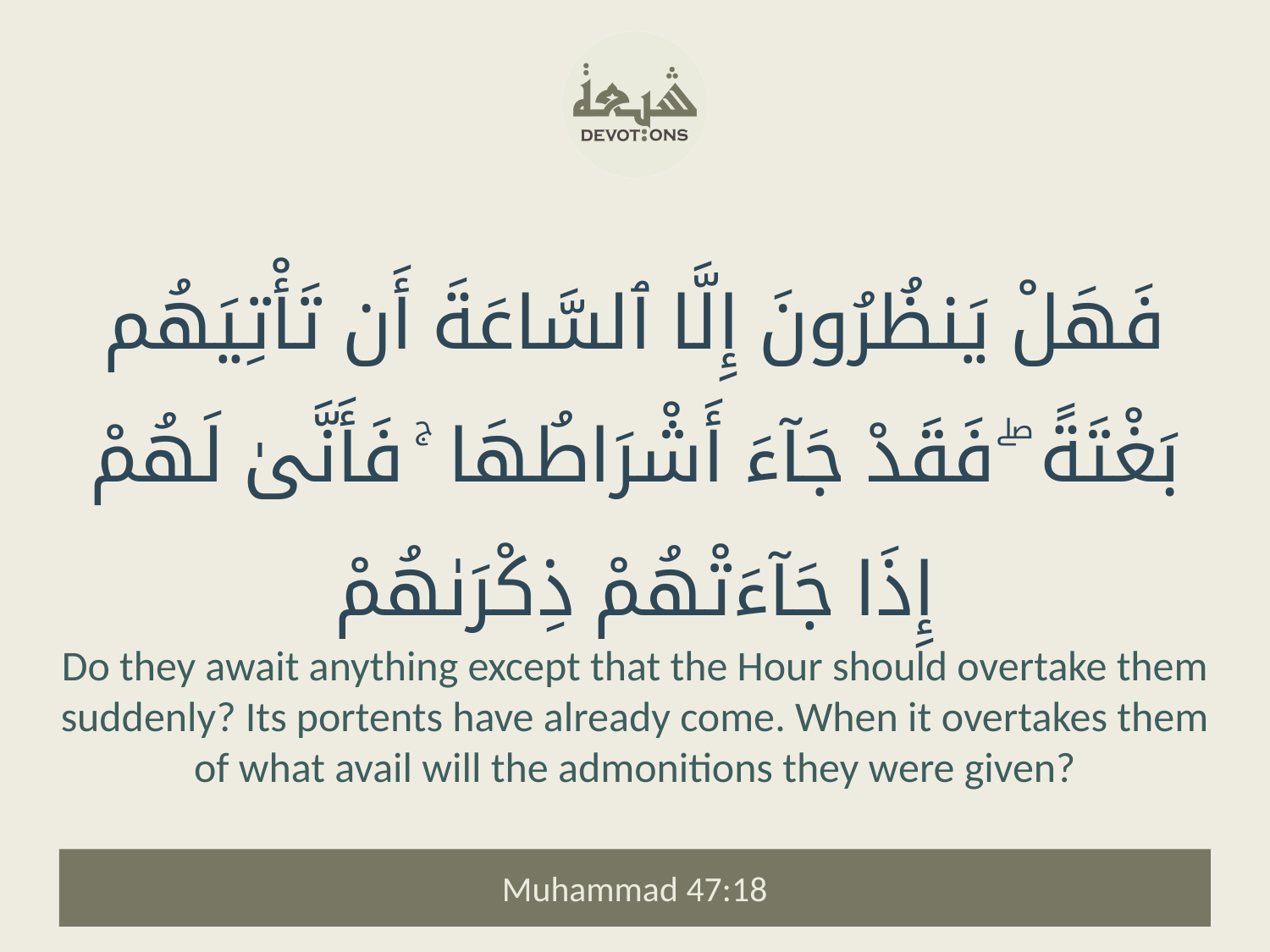

فَهَلْ يَنظُرُونَ إِلَّا ٱلسَّاعَةَ أَن تَأْتِيَهُم بَغْتَةً ۖ فَقَدْ جَآءَ أَشْرَاطُهَا ۚ فَأَنَّىٰ لَهُمْ إِذَا جَآءَتْهُمْ ذِكْرَىٰهُمْ
Do they await anything except that the Hour should overtake them suddenly? Its portents have already come. When it overtakes them of what avail will the admonitions they were given?
Muhammad 47:18